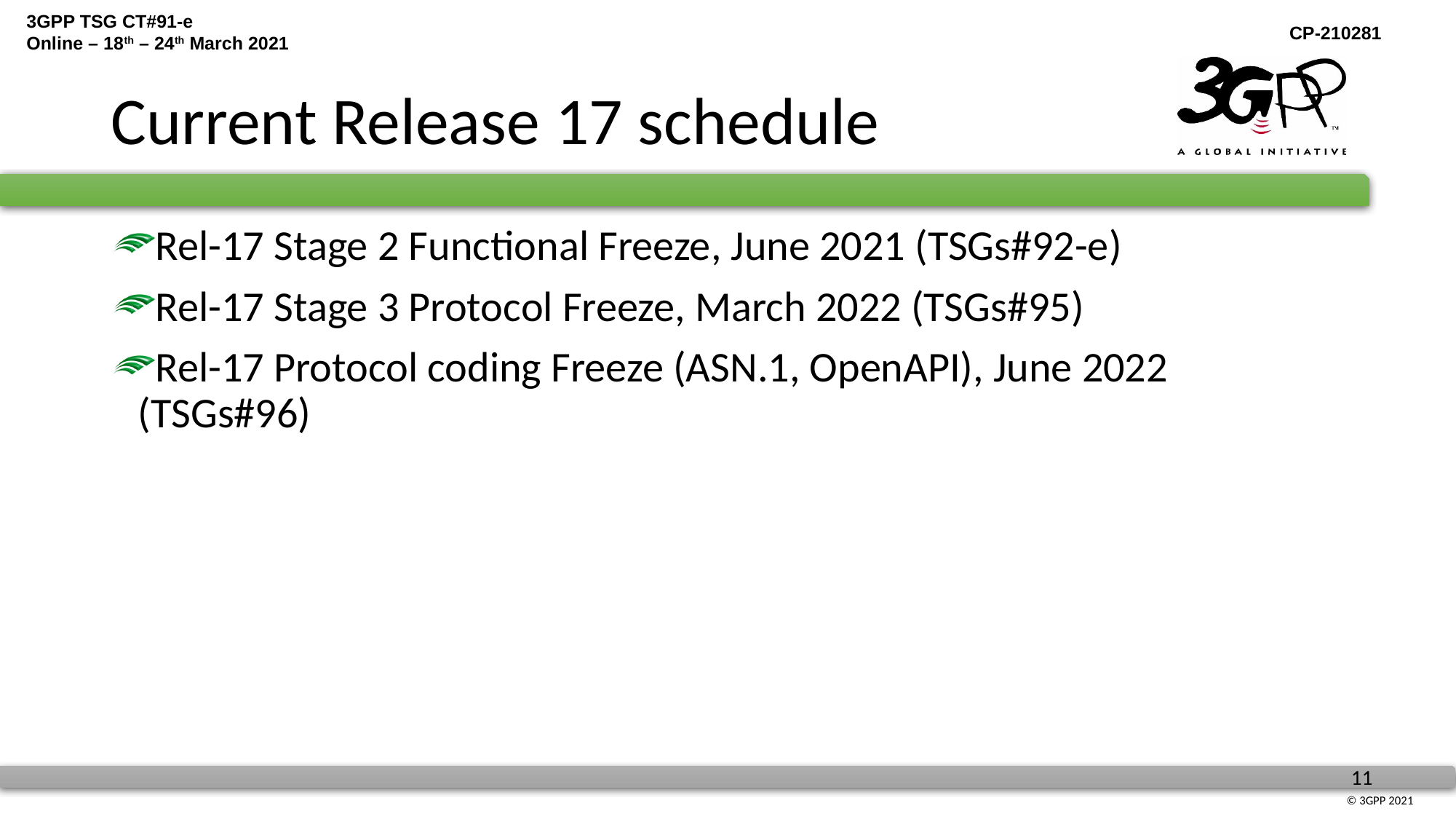

# Current Release 17 schedule
Rel-17 Stage 2 Functional Freeze, June 2021 (TSGs#92-e)
Rel-17 Stage 3 Protocol Freeze, March 2022 (TSGs#95)
Rel-17 Protocol coding Freeze (ASN.1, OpenAPI), June 2022 (TSGs#96)